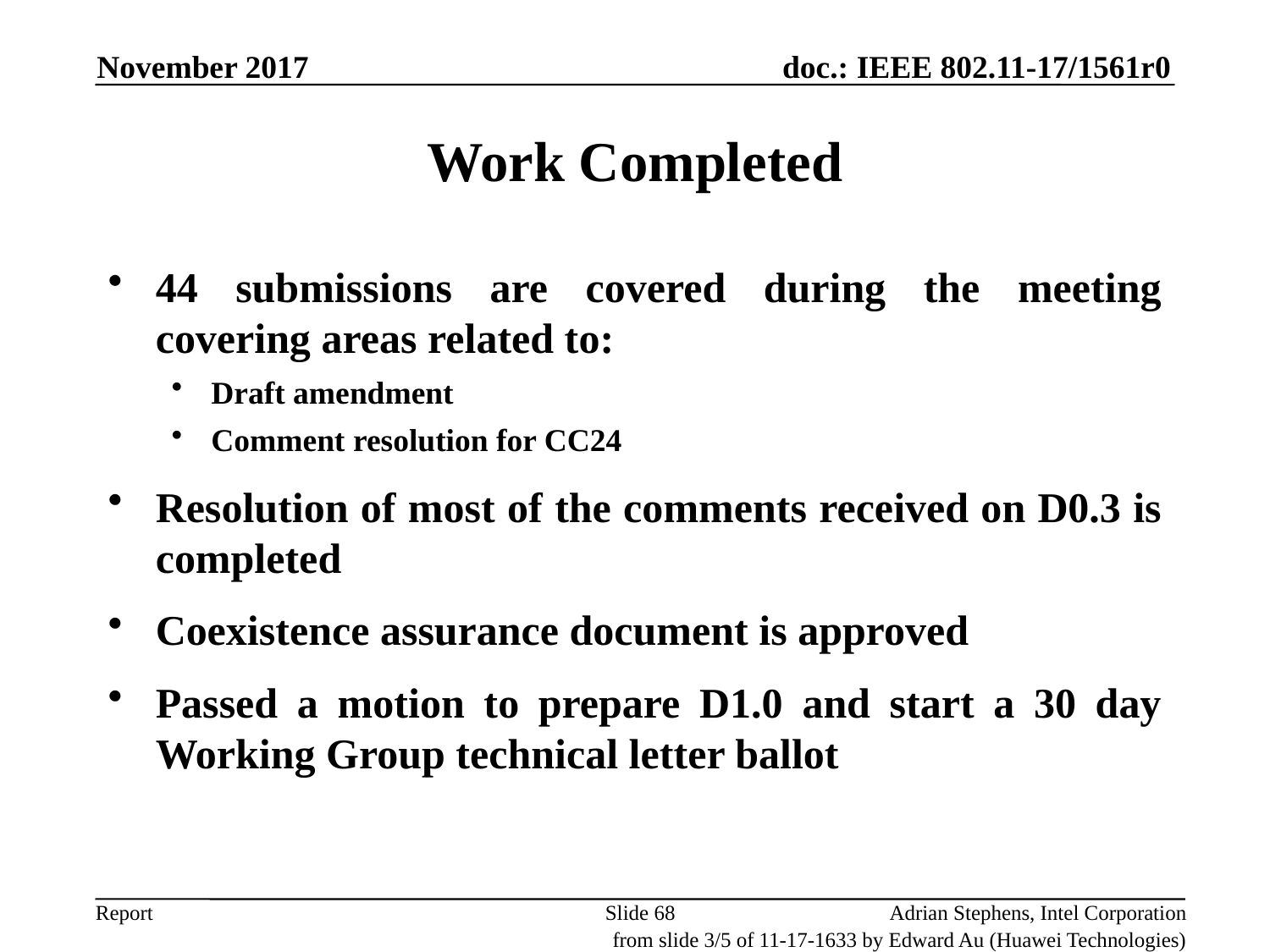

November 2017
Work Completed
44 submissions are covered during the meeting covering areas related to:
Draft amendment
Comment resolution for CC24
Resolution of most of the comments received on D0.3 is completed
Coexistence assurance document is approved
Passed a motion to prepare D1.0 and start a 30 day Working Group technical letter ballot

Slide 68
Adrian Stephens, Intel Corporation
from slide 3/5 of 11-17-1633 by Edward Au (Huawei Technologies)